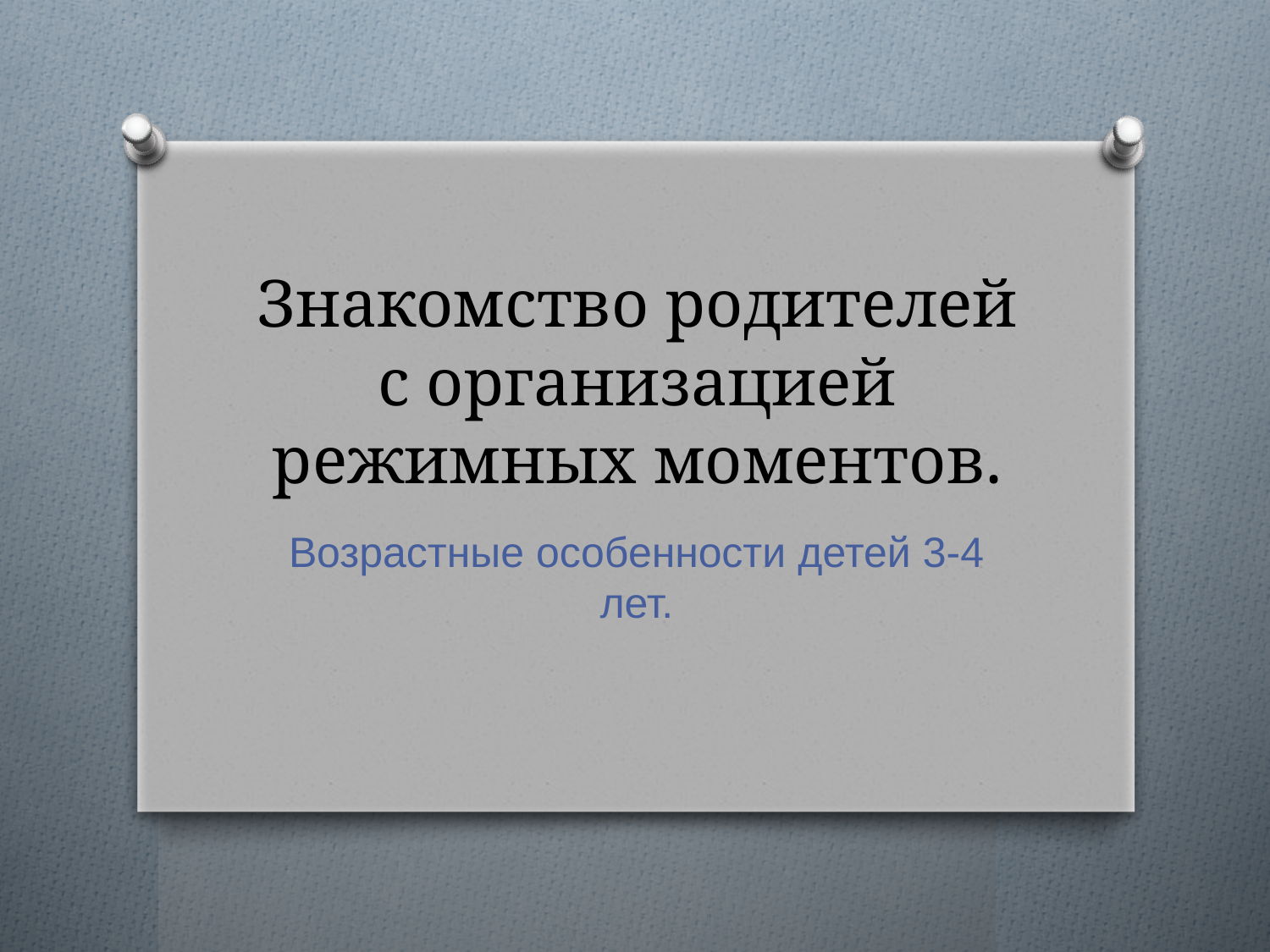

# Знакомство родителей с организацией режимных моментов.
Возрастные особенности детей 3-4 лет.